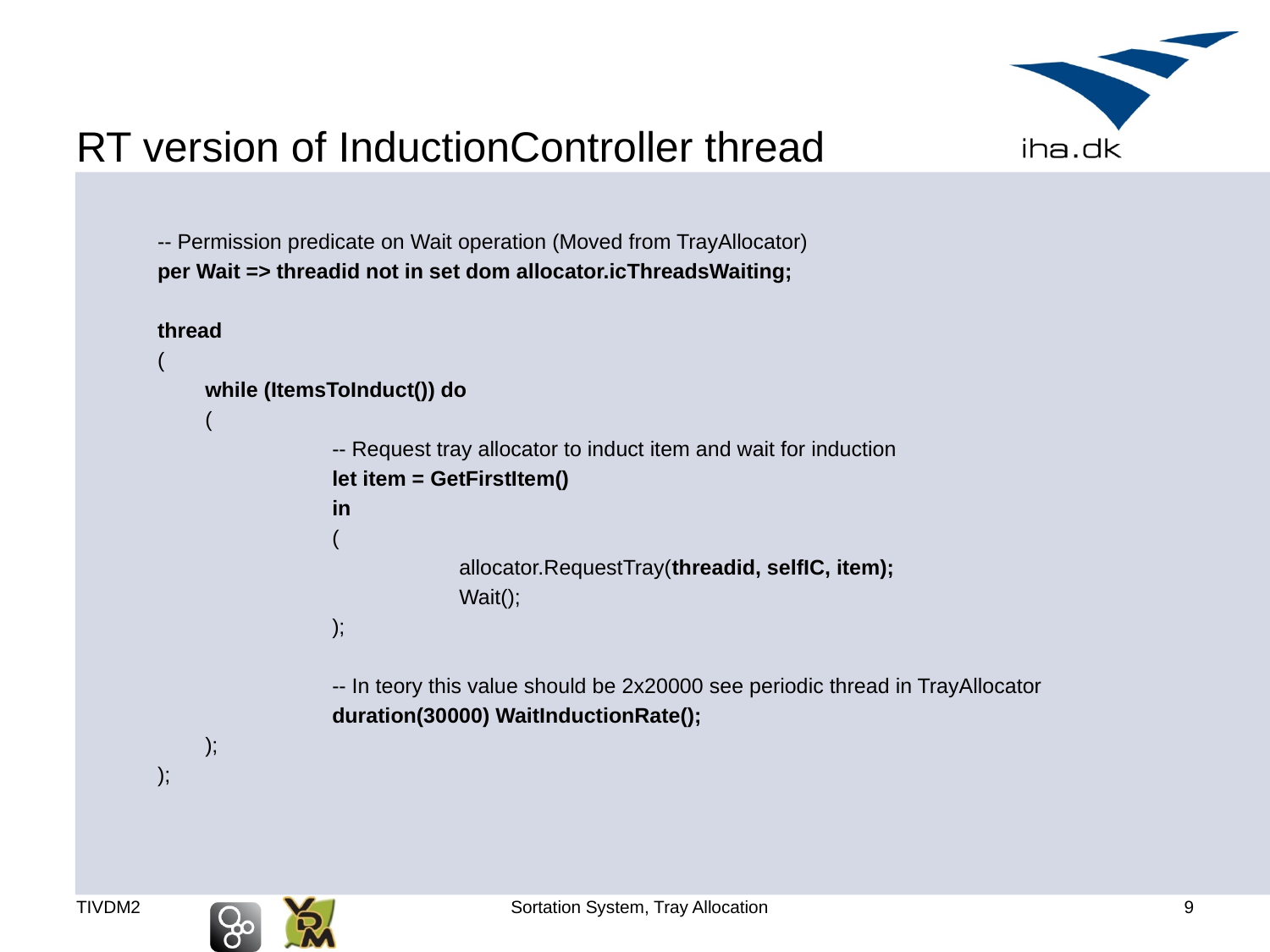

# RT version of InductionController thread
-- Permission predicate on Wait operation (Moved from TrayAllocator)
per Wait => threadid not in set dom allocator.icThreadsWaiting;

thread
(
	while (ItemsToInduct()) do
	(
    		-- Request tray allocator to induct item and wait for induction
    		let item = GetFirstItem()
    		in
    		(
			allocator.RequestTray(threadid, selfIC, item);
			Wait();
		);

		-- In teory this value should be 2x20000 see periodic thread in TrayAllocator
		duration(30000) WaitInductionRate();
	);
);

TIVDM2
Sortation System, Tray Allocation
9